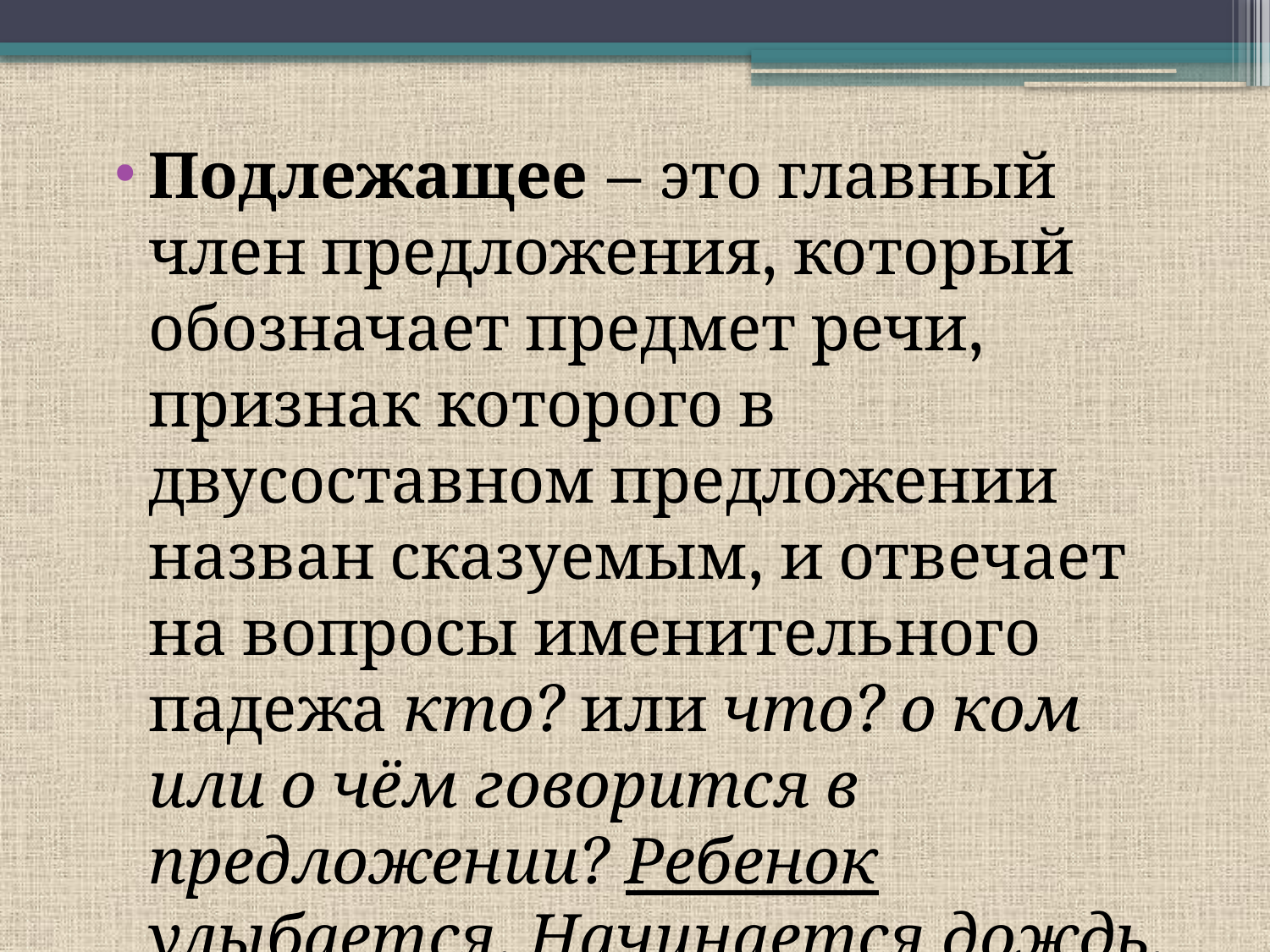

#
Подлежащее – это главный член предложения, который обозначает предмет речи, признак которого в двусоставном предложении назван сказуемым, и отвечает на вопросы именительного падежа кто? или что? о ком или о чём говорится в предложении? Ребенок улыбается. Начинается дождь.